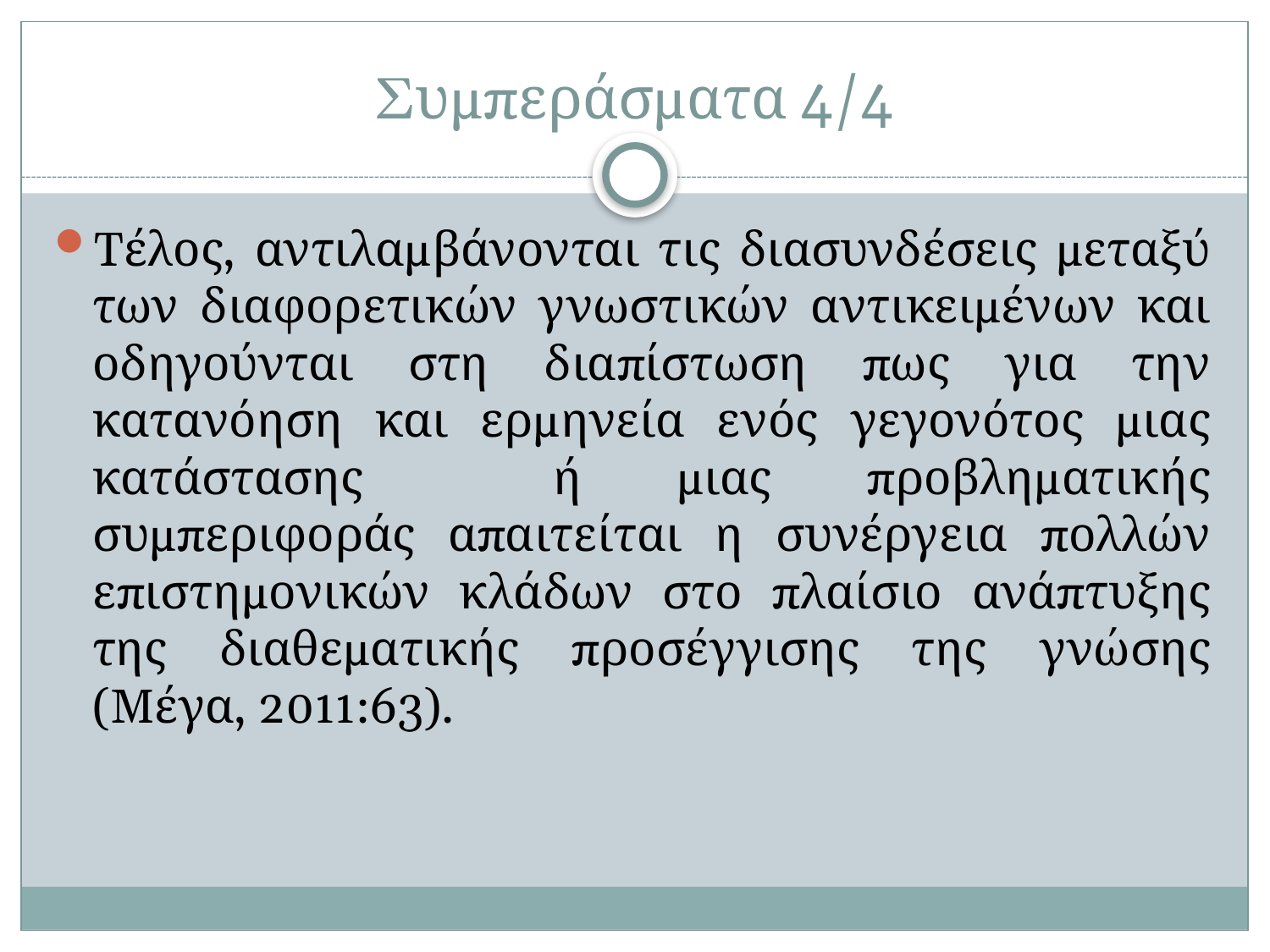

# Συμπεράσματα 4/4
Τέλος, αντιλαμβάνονται τις διασυνδέσεις μεταξύ των διαφορετικών γνωστικών αντικειμένων και οδηγούνται στη διαπίστωση πως για την κατανόηση και ερμηνεία ενός γεγονότος μιας κατάστασης  ή μιας προβληματικής συμπεριφοράς απαιτείται η συνέργεια πολλών επιστημονικών κλάδων στο πλαίσιο ανάπτυξης της διαθεματικής προσέγγισης της γνώσης (Μέγα, 2011:63).